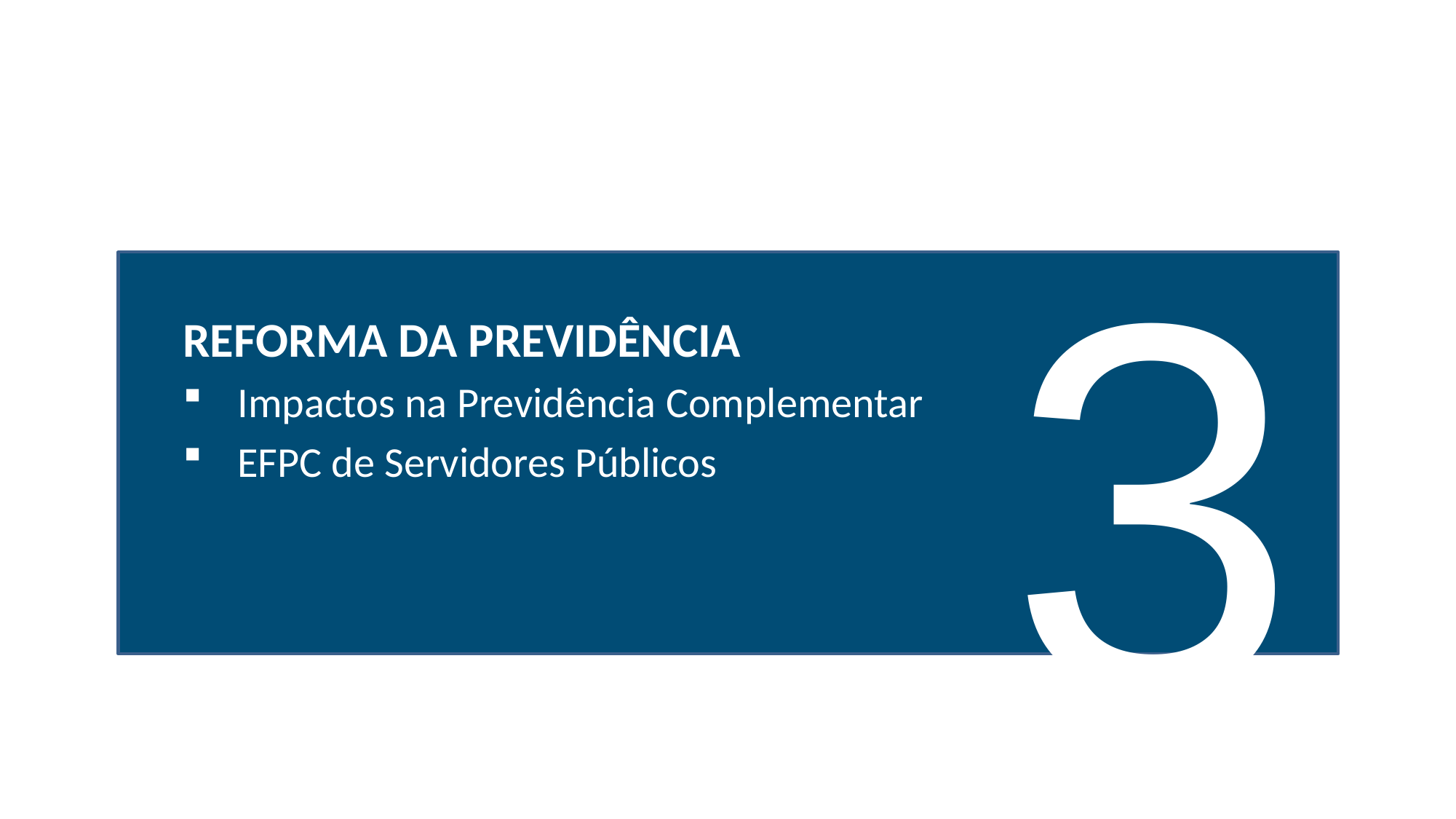

3
REFORMA DA PREVIDÊNCIA
Impactos na Previdência Complementar
EFPC de Servidores Públicos